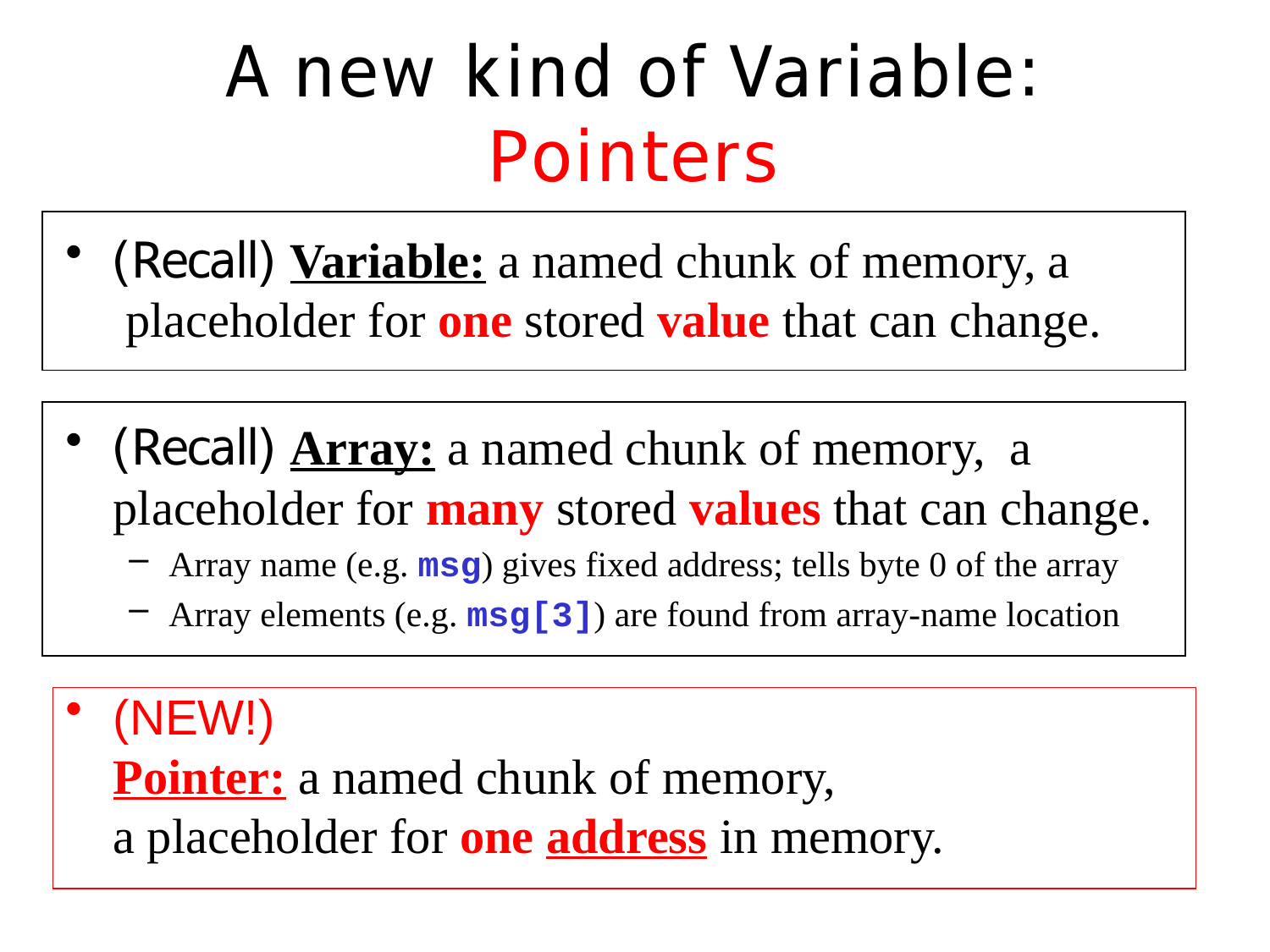

# A new kind of Variable: Pointers

(Recall) Variable: a named chunk of memory, a
 placeholder for one stored value that can change.
(Recall) Array: a named chunk of memory,  a placeholder for many stored values that can change.
Array name (e.g. msg) gives fixed address; tells byte 0 of the array
Array elements (e.g. msg[3]) are found from array-name location
(NEW!)
Pointer: a named chunk of memory,
a placeholder for one address in memory.